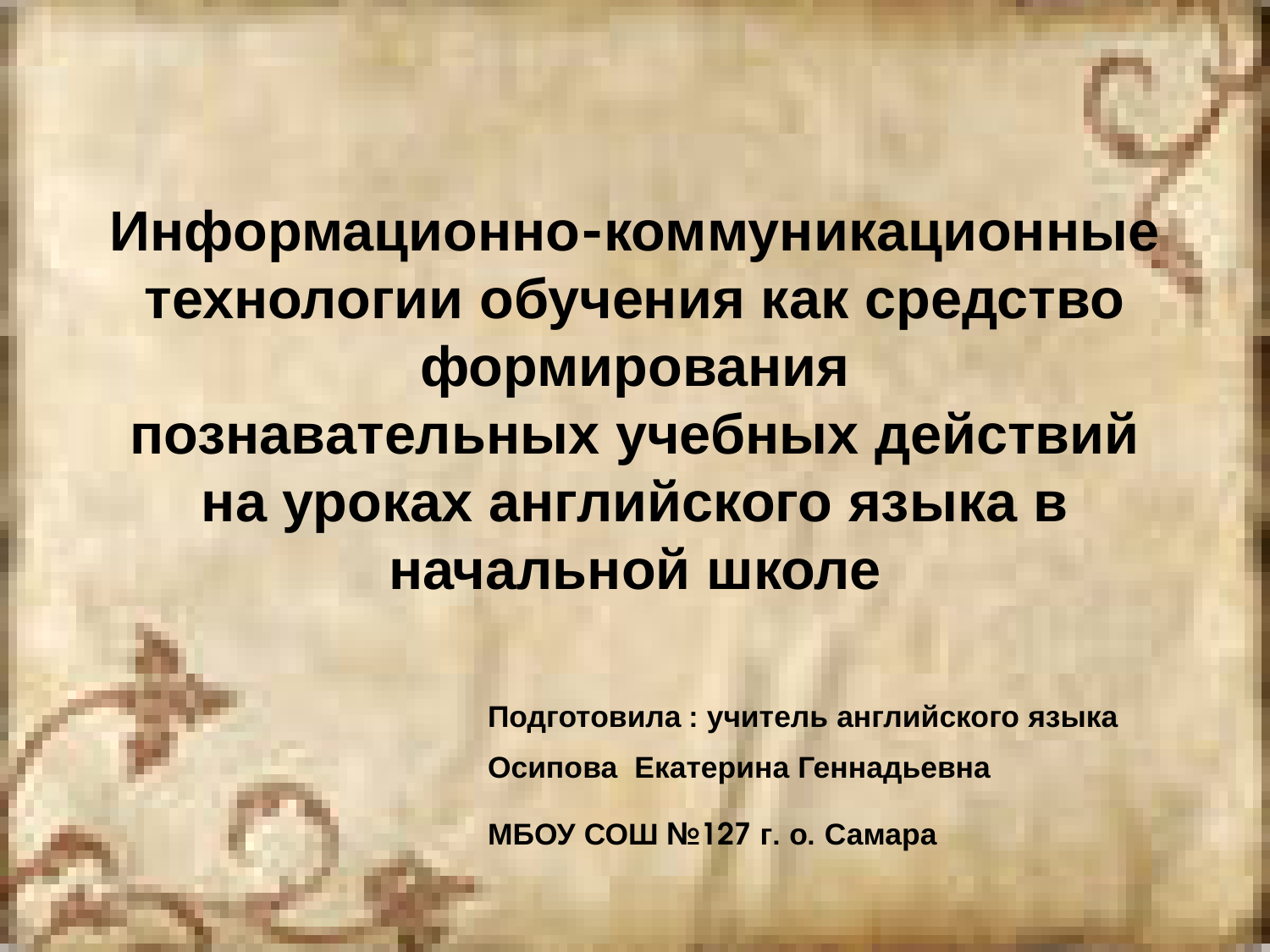

# Информационно-коммуникационные технологии обучения как средство формирования познавательных учебных действий на уроках английского языка в начальной школе

Подготовила : учитель английского языка Осипова  Екатерина Геннадьевна
МБОУ СОШ №127 г. о. Самара